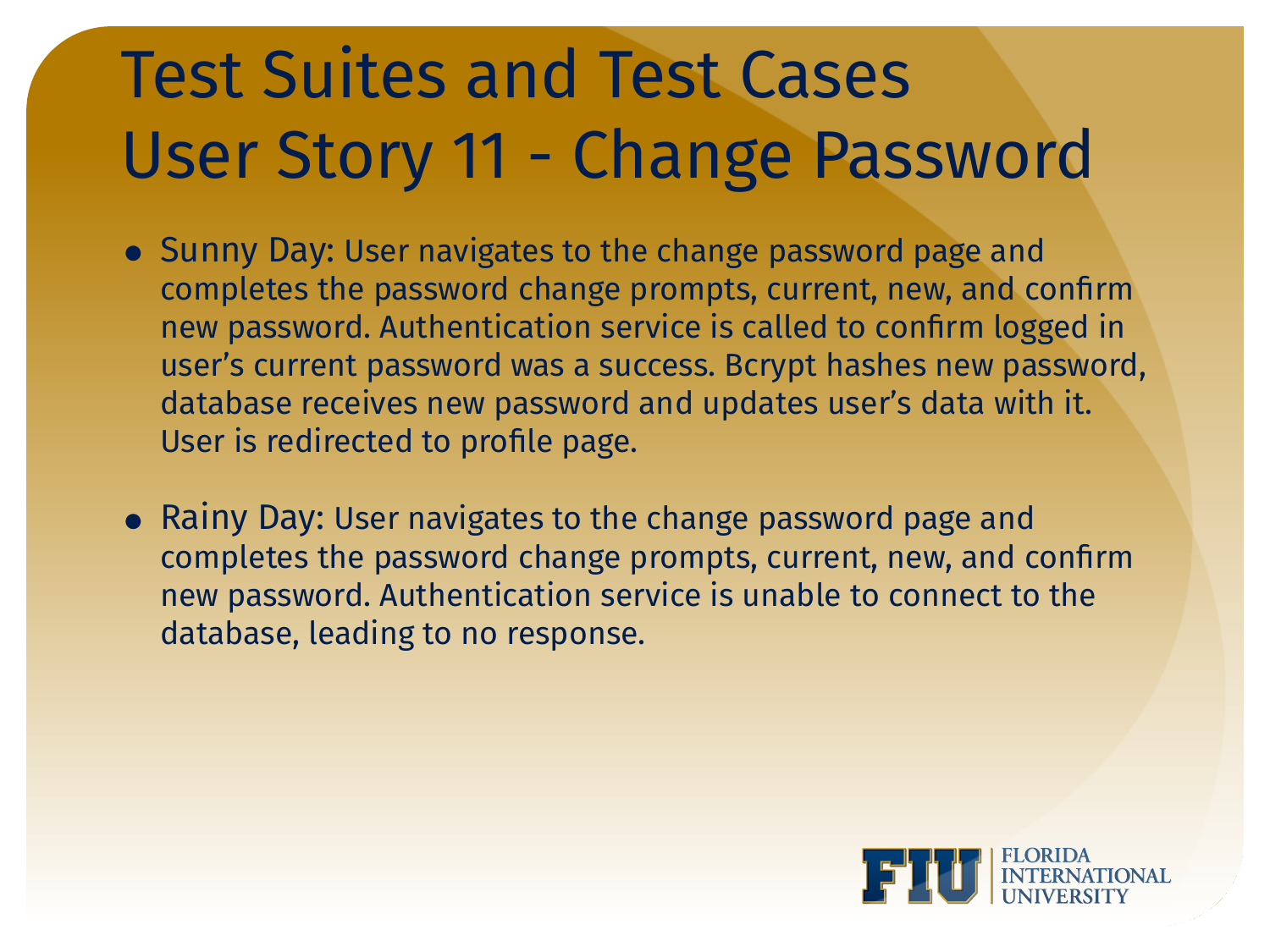

# Test Suites and Test Cases
User Story 11 - Change Password
Sunny Day: User navigates to the change password page and completes the password change prompts, current, new, and confirm new password. Authentication service is called to confirm logged in user’s current password was a success. Bcrypt hashes new password, database receives new password and updates user’s data with it. User is redirected to profile page.
Rainy Day: User navigates to the change password page and completes the password change prompts, current, new, and confirm new password. Authentication service is unable to connect to the database, leading to no response.